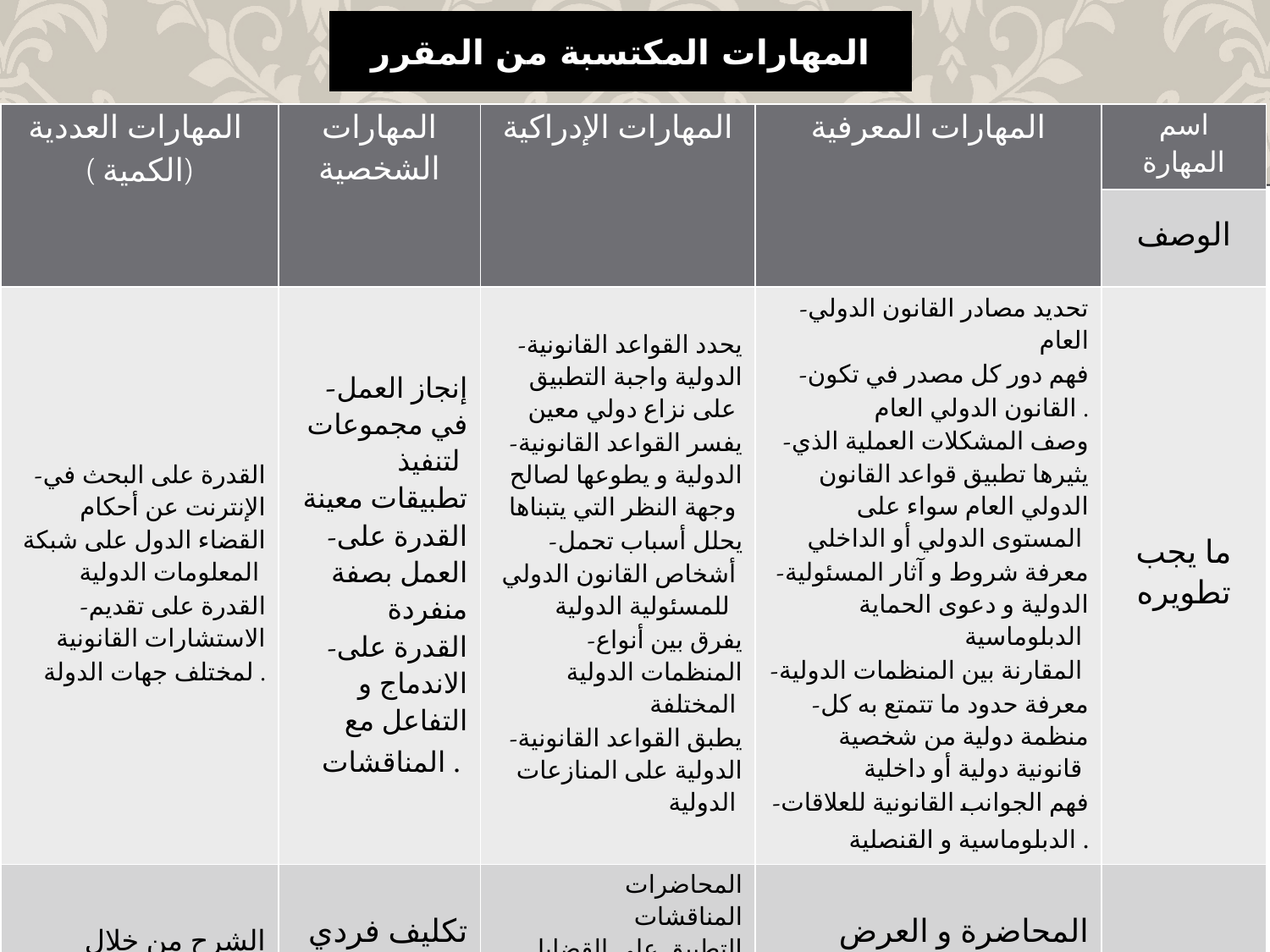

# المهارات المكتسبة من المقرر
| المهارات العددية ( الكمية) | المهارات الشخصية | المهارات الإدراكية | المهارات المعرفية | اسم المهارة |
| --- | --- | --- | --- | --- |
|  |  |  |  | الوصف |
| -القدرة على البحث في الإنترنت عن أحكام القضاء الدول على شبكة المعلومات الدولية -القدرة على تقديم الاستشارات القانونية لمختلف جهات الدولة . | -إنجاز العمل في مجموعات لتنفيذ تطبيقات معينة -القدرة على العمل بصفة منفردة -القدرة على الاندماج و التفاعل مع المناقشات . | -يحدد القواعد القانونية الدولية واجبة التطبيق على نزاع دولي معين -يفسر القواعد القانونية الدولية و يطوعها لصالح وجهة النظر التي يتبناها -يحلل أسباب تحمل أشخاص القانون الدولي للمسئولية الدولية -يفرق بين أنواع المنظمات الدولية المختلفة -يطبق القواعد القانونية الدولية على المنازعات الدولية | -تحديد مصادر القانون الدولي العام -فهم دور كل مصدر في تكون القانون الدولي العام . -وصف المشكلات العملية الذي يثيرها تطبيق قواعد القانون الدولي العام سواء على المستوى الدولي أو الداخلي -معرفة شروط و آثار المسئولية الدولية و دعوى الحماية الدبلوماسية -المقارنة بين المنظمات الدولية -معرفة حدود ما تتمتع به كل منظمة دولية من شخصية قانونية دولية أو داخلية -فهم الجوانب القانونية للعلاقات الدبلوماسية و القنصلية . | ما يجب تطويره |
| الشرح من خلال المحاضرات التطبيقات العملية إعطاء تكاليف و واجبات | تكليف فردي تكبيف جماعي مناقشة جماعية | المحاضرات المناقشات التطبيق على القضايا الدولية قراءة نصوص المعاهدات و القرارات الدولية و تحليلها و استنباط الأحكام القانونية الدولية منها . | المحاضرة و العرض المناقشات طرح قضايا دولية مع التركيز على المعاصر منها | استراتيجية التطوير |
| تقويم التمارين تقويم التكاليف و الواجبات بشكل دوري | تقويم الاعمال الجماعية و الفردية بشكل دوري | التطبيقات العملية | الاختبارات التحريرية الاسئلة الشفوية المباشرة التطبيق على القضايا الدولية | طرق التقييم |